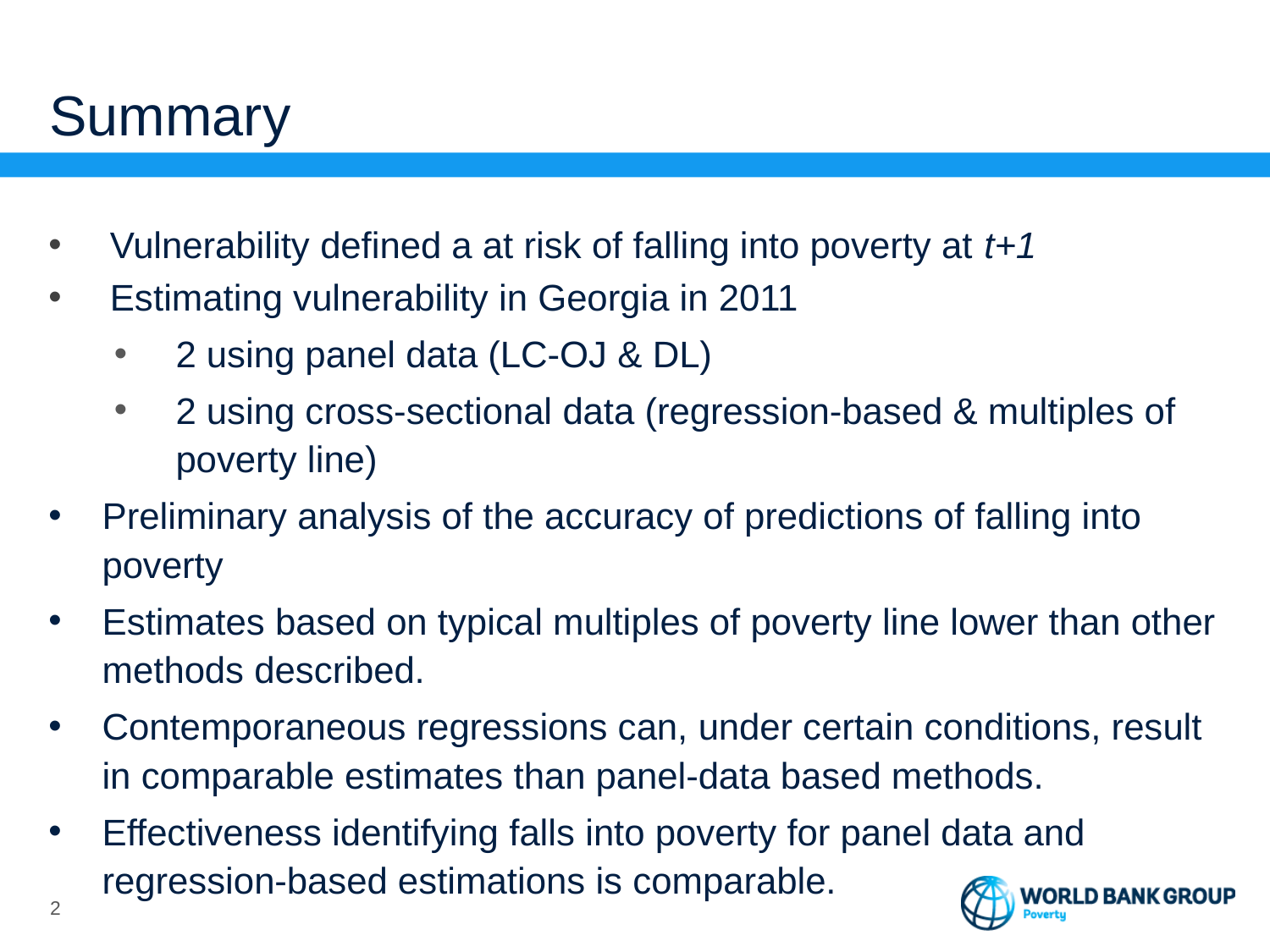

# Summary
Vulnerability defined a at risk of falling into poverty at t+1
Estimating vulnerability in Georgia in 2011
2 using panel data (LC-OJ & DL)
2 using cross-sectional data (regression-based & multiples of poverty line)
Preliminary analysis of the accuracy of predictions of falling into poverty
Estimates based on typical multiples of poverty line lower than other methods described.
Contemporaneous regressions can, under certain conditions, result in comparable estimates than panel-data based methods.
Effectiveness identifying falls into poverty for panel data and regression-based estimations is comparable.

2